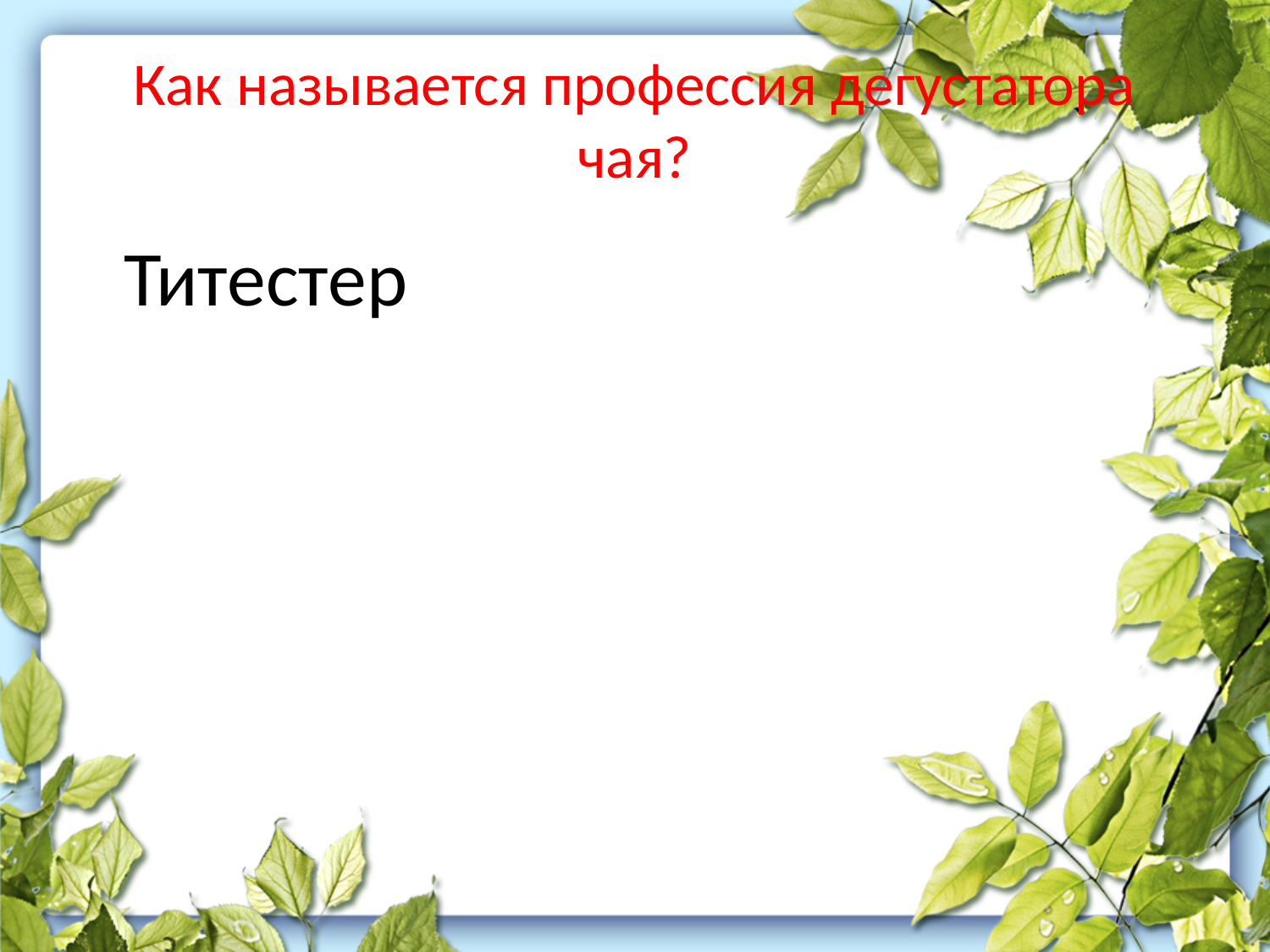

# Как называется профессия дегустатора чая?
	Титестер